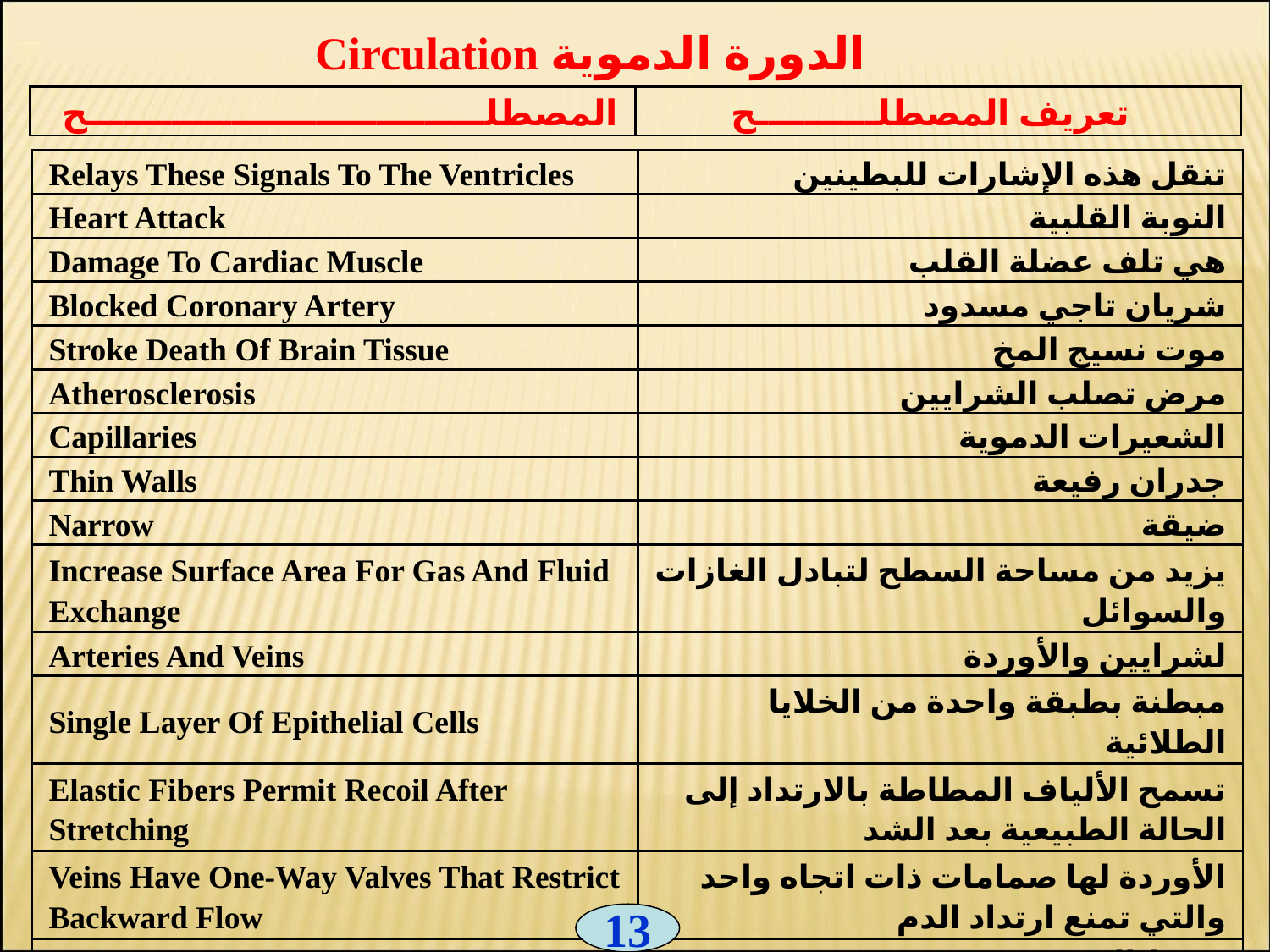

Circulation الدورة الدموية
| المصطلـــــــــــــــــــــــــــــــــح | تعريف المصطلــــــــــح |
| --- | --- |
| Relays These Signals To The Ventricles | تنقل هذه الإشارات للبطينين |
| --- | --- |
| Heart Attack | النوبة القلبية |
| Damage To Cardiac Muscle | هي تلف عضلة القلب |
| Blocked Coronary Artery | شريان تاجي مسدود |
| Stroke Death Of Brain Tissue | موت نسيج المخ |
| Atherosclerosis | مرض تصلب الشرايين |
| Capillaries | الشعيرات الدموية |
| Thin Walls | جدران رفيعة |
| Narrow | ضيقة |
| Increase Surface Area For Gas And Fluid Exchange | يزيد من مساحة السطح لتبادل الغازات والسوائل |
| Arteries And Veins | لشرايين والأوردة |
| Single Layer Of Epithelial Cells | مبطنة بطبقة واحدة من الخلايا الطلائية |
| Elastic Fibers Permit Recoil After Stretching | تسمح الألياف المطاطة بالارتداد إلى الحالة الطبيعية بعد الشد |
| Veins Have One-Way Valves That Restrict Backward Flow | الأوردة لها صمامات ذات اتجاه واحد والتي تمنع ارتداد الدم |
| Blood Pressure | ضغط الدم |
13